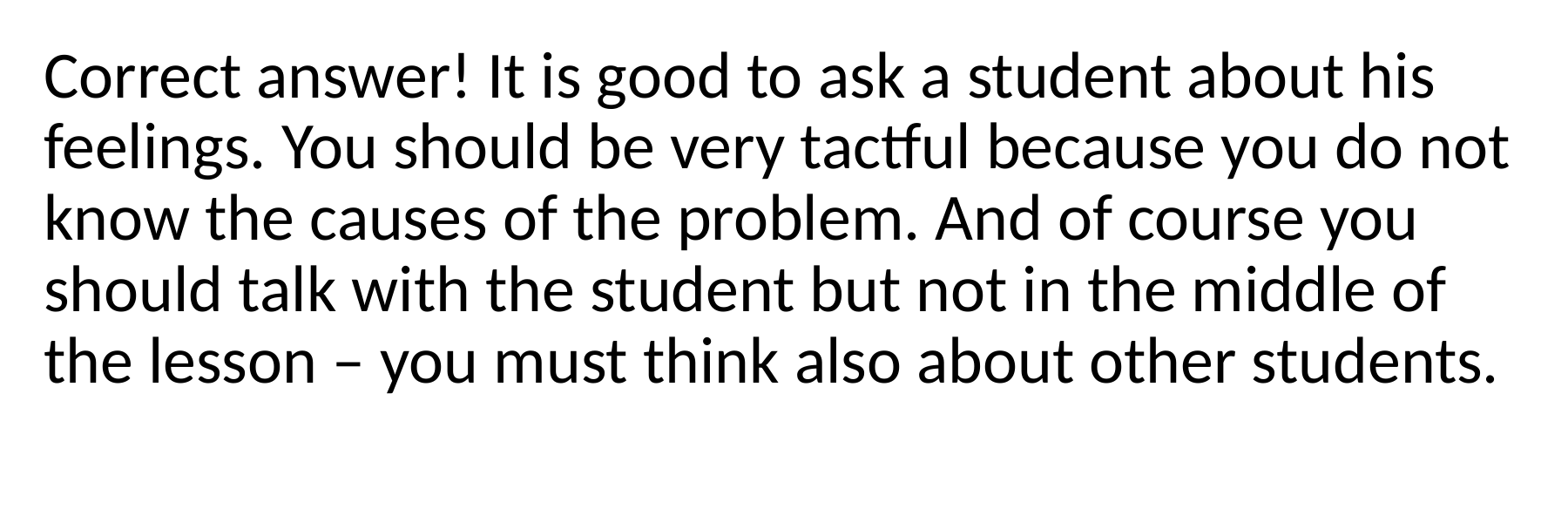

Correct answer! It is good to ask a student about his feelings. You should be very tactful because you do not know the causes of the problem. And of course you should talk with the student but not in the middle of the lesson – you must think also about other students.